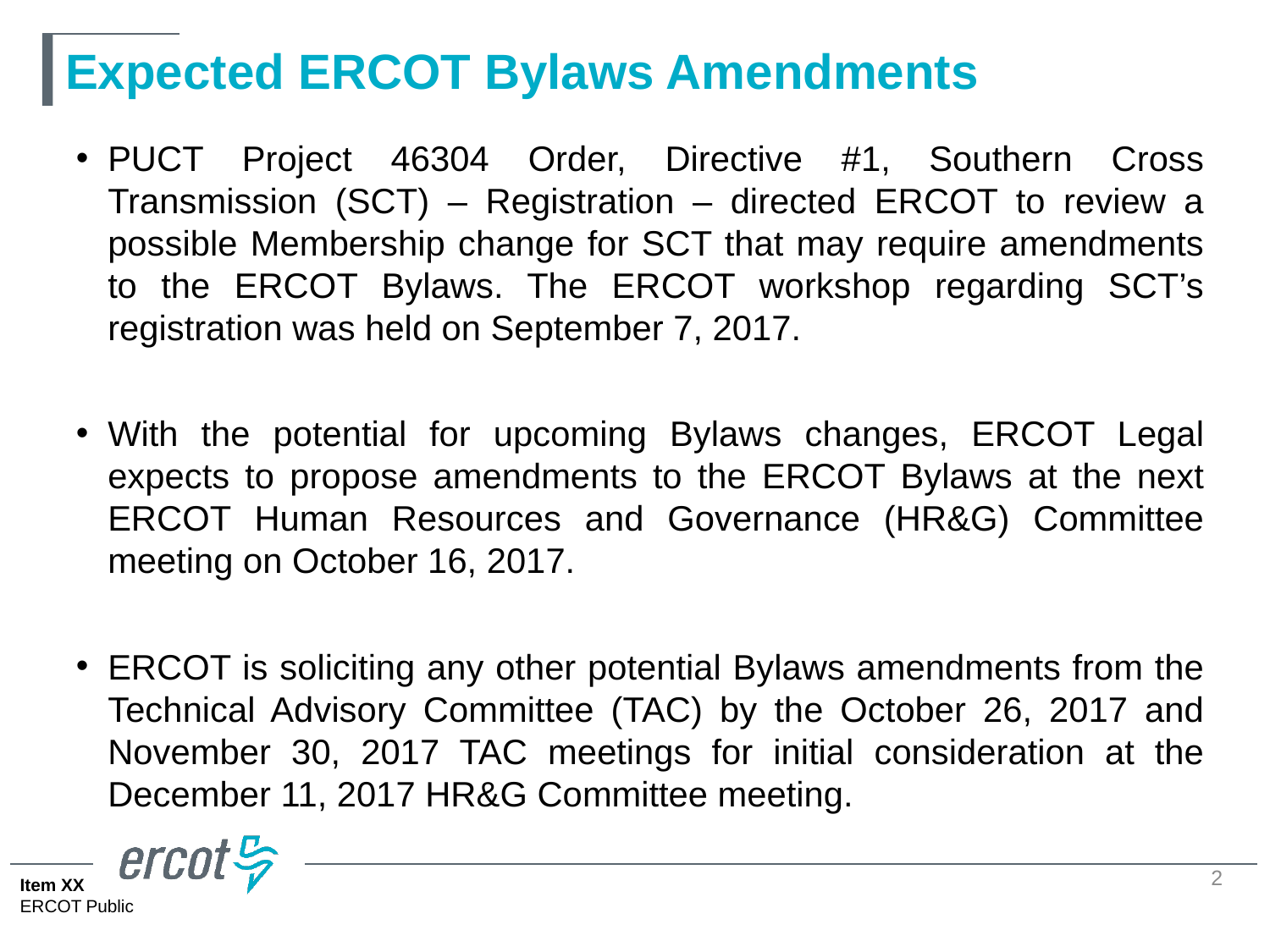

# Expected ERCOT Bylaws Amendments

PUCT Project 46304 Order, Directive #1, Southern Cross Transmission (SCT) – Registration – directed ERCOT to review a possible Membership change for SCT that may require amendments to the ERCOT Bylaws. The ERCOT workshop regarding SCT’s registration was held on September 7, 2017.

With the potential for upcoming Bylaws changes, ERCOT Legal expects to propose amendments to the ERCOT Bylaws at the next ERCOT Human Resources and Governance (HR&G) Committee meeting on October 16, 2017.

ERCOT is soliciting any other potential Bylaws amendments from the Technical Advisory Committee (TAC) by the October 26, 2017 and November 30, 2017 TAC meetings for initial consideration at the December 11, 2017 HR&G Committee meeting.

2